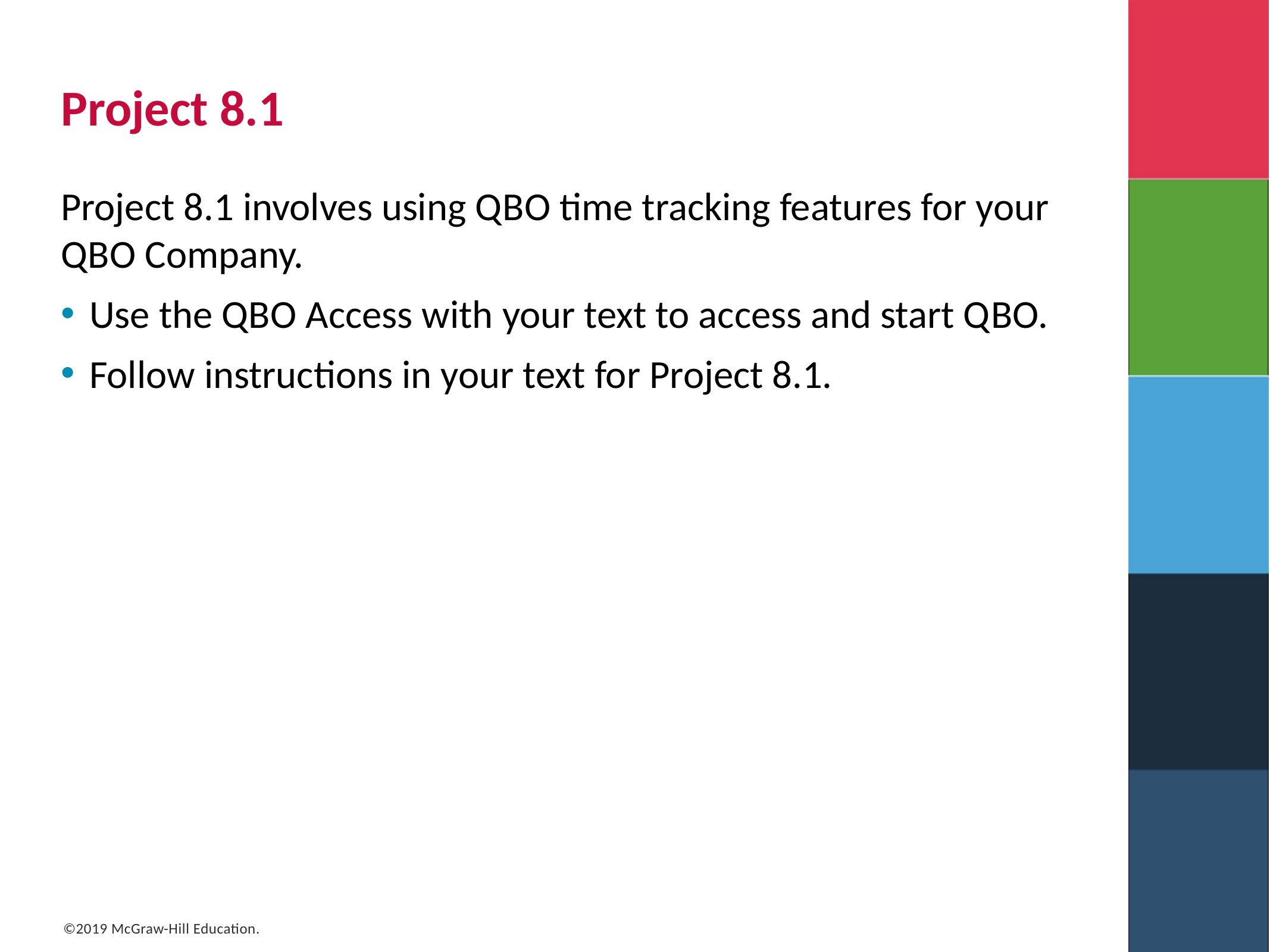

# Project 8.1
Project 8.1 involves using Q B O time tracking features for your Q B O Company.
Use the Q B O Access with your text to access and start Q B O.
Follow instructions in your text for Project 8.1.